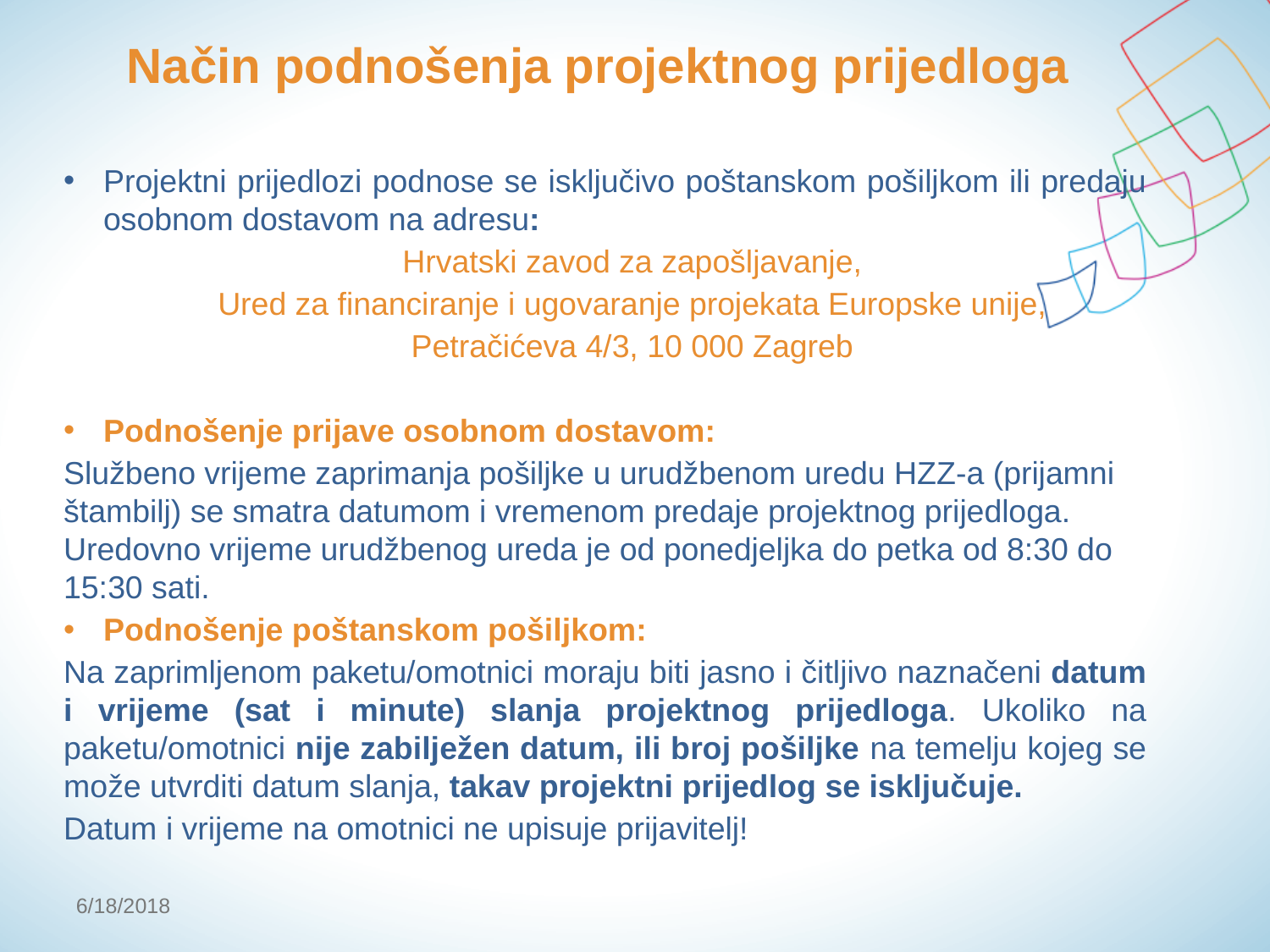

# Način podnošenja projektnog prijedloga
Projektni prijedlozi podnose se isključivo poštanskom pošiljkom ili predaju osobnom dostavom na adresu:
Hrvatski zavod za zapošljavanje,
Ured za financiranje i ugovaranje projekata Europske unije,
Petračićeva 4/3, 10 000 Zagreb

Podnošenje prijave osobnom dostavom:
Službeno vrijeme zaprimanja pošiljke u urudžbenom uredu HZZ-a (prijamni štambilj) se smatra datumom i vremenom predaje projektnog prijedloga. Uredovno vrijeme urudžbenog ureda je od ponedjeljka do petka od 8:30 do 15:30 sati.
Podnošenje poštanskom pošiljkom:
Na zaprimljenom paketu/omotnici moraju biti jasno i čitljivo naznačeni datum i vrijeme (sat i minute) slanja projektnog prijedloga. Ukoliko na paketu/omotnici nije zabilježen datum, ili broj pošiljke na temelju kojeg se može utvrditi datum slanja, takav projektni prijedlog se isključuje.
Datum i vrijeme na omotnici ne upisuje prijavitelj!